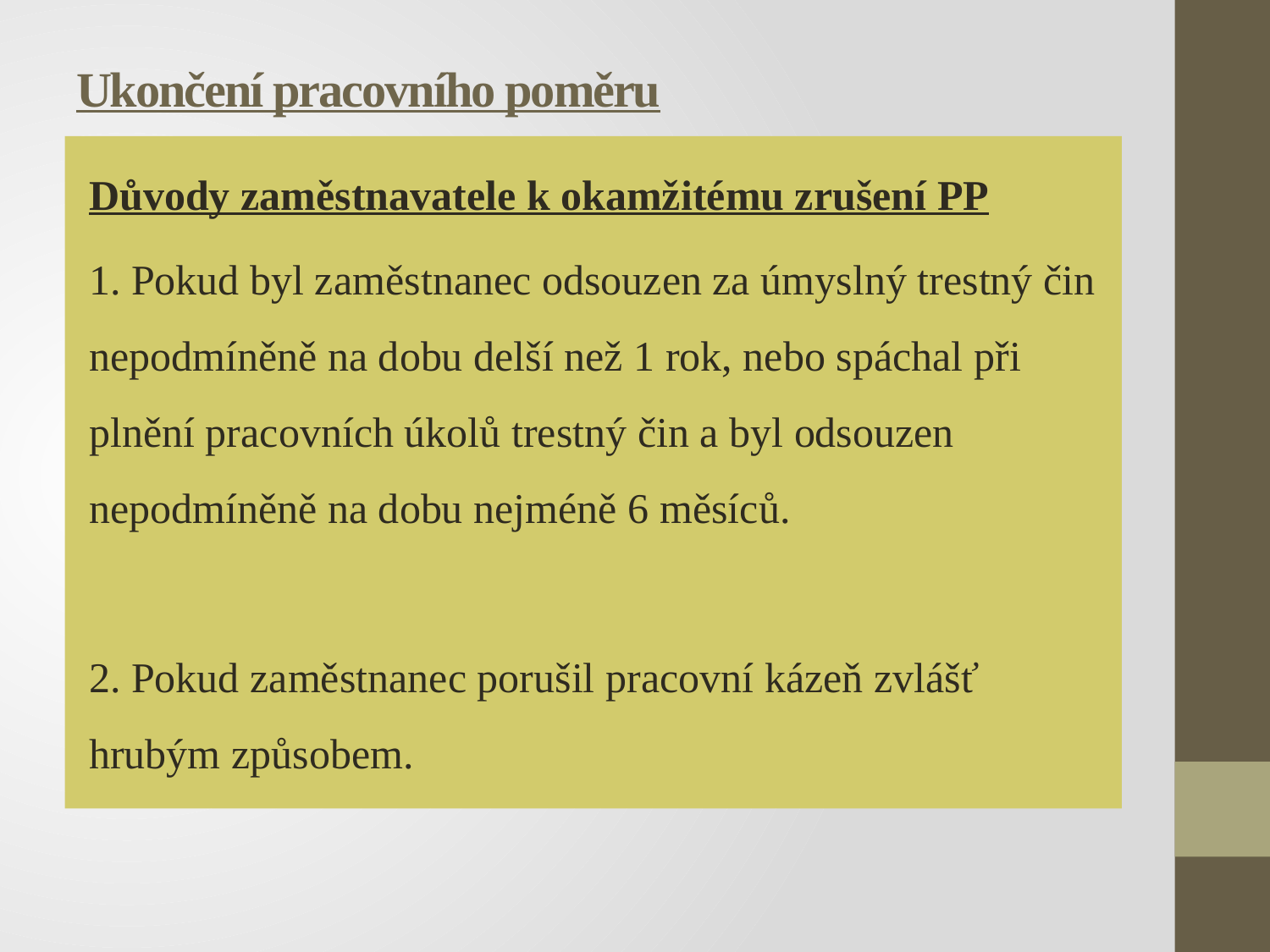

# Ukončení pracovního poměru
Důvody zaměstnavatele k okamžitému zrušení PP
1. Pokud byl zaměstnanec odsouzen za úmyslný trestný čin nepodmíněně na dobu delší než 1 rok, nebo spáchal při plnění pracovních úkolů trestný čin a byl odsouzen nepodmíněně na dobu nejméně 6 měsíců.

2. Pokud zaměstnanec porušil pracovní kázeň zvlášť hrubým způsobem.